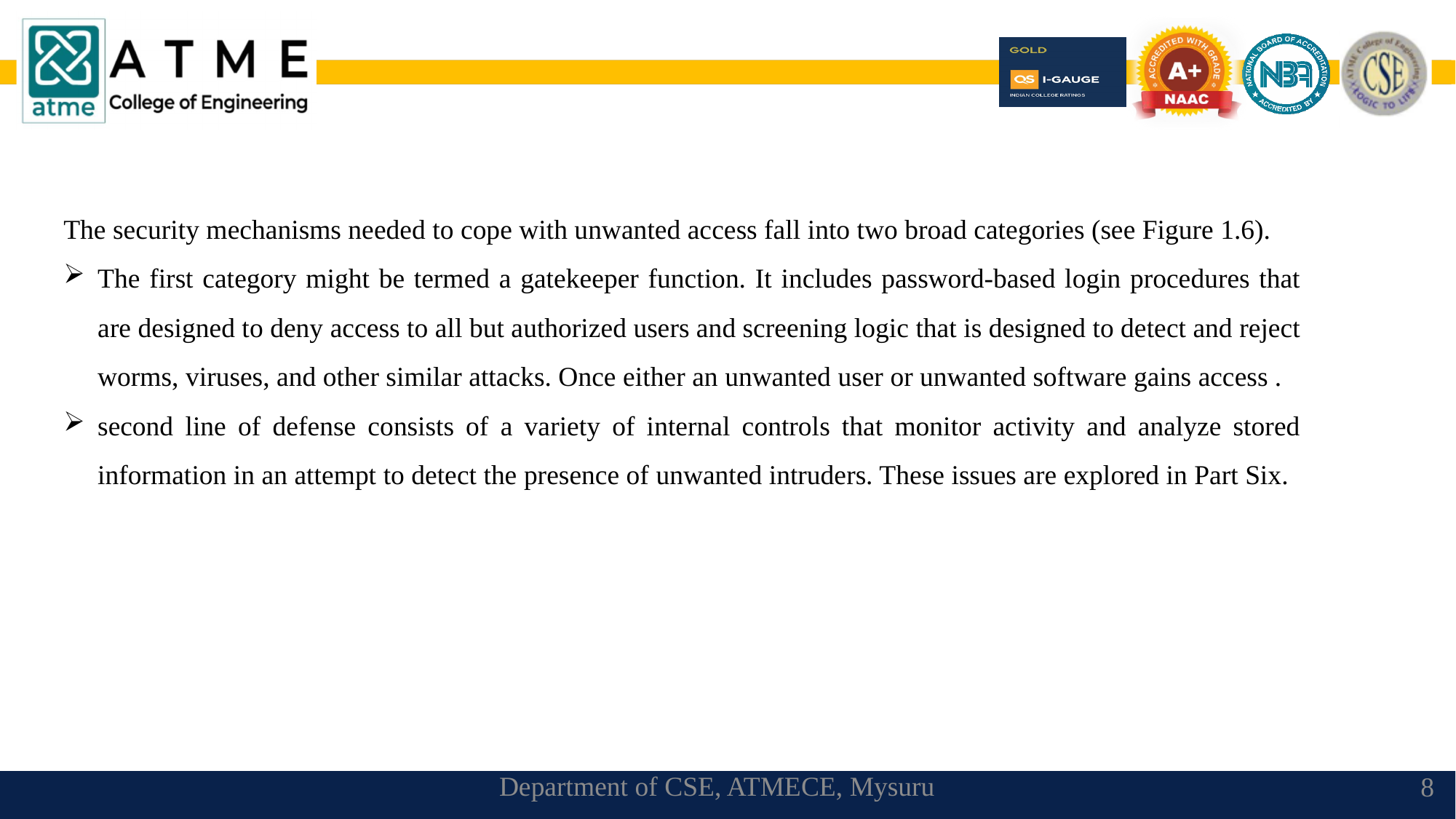

The security mechanisms needed to cope with unwanted access fall into two broad categories (see Figure 1.6).
The first category might be termed a gatekeeper function. It includes password-based login procedures that are designed to deny access to all but authorized users and screening logic that is designed to detect and reject worms, viruses, and other similar attacks. Once either an unwanted user or unwanted software gains access .
second line of defense consists of a variety of internal controls that monitor activity and analyze stored information in an attempt to detect the presence of unwanted intruders. These issues are explored in Part Six.
Department of CSE, ATMECE, Mysuru
8